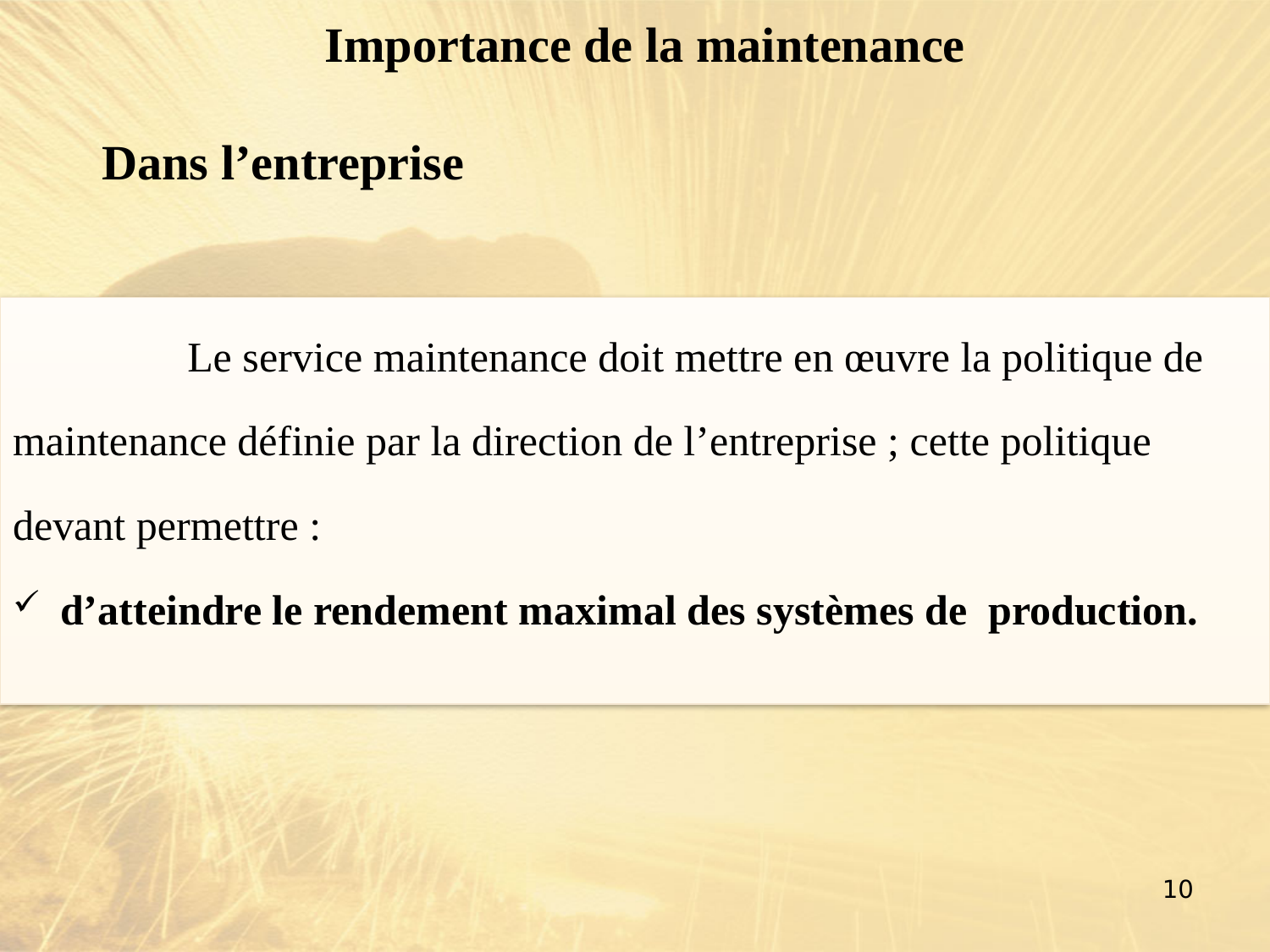

Importance de la maintenance

Dans l’entreprise
		Le service maintenance doit mettre en œuvre la politique de
maintenance définie par la direction de l’entreprise ; cette politique
devant permettre :
d’atteindre le rendement maximal des systèmes de  production.
10